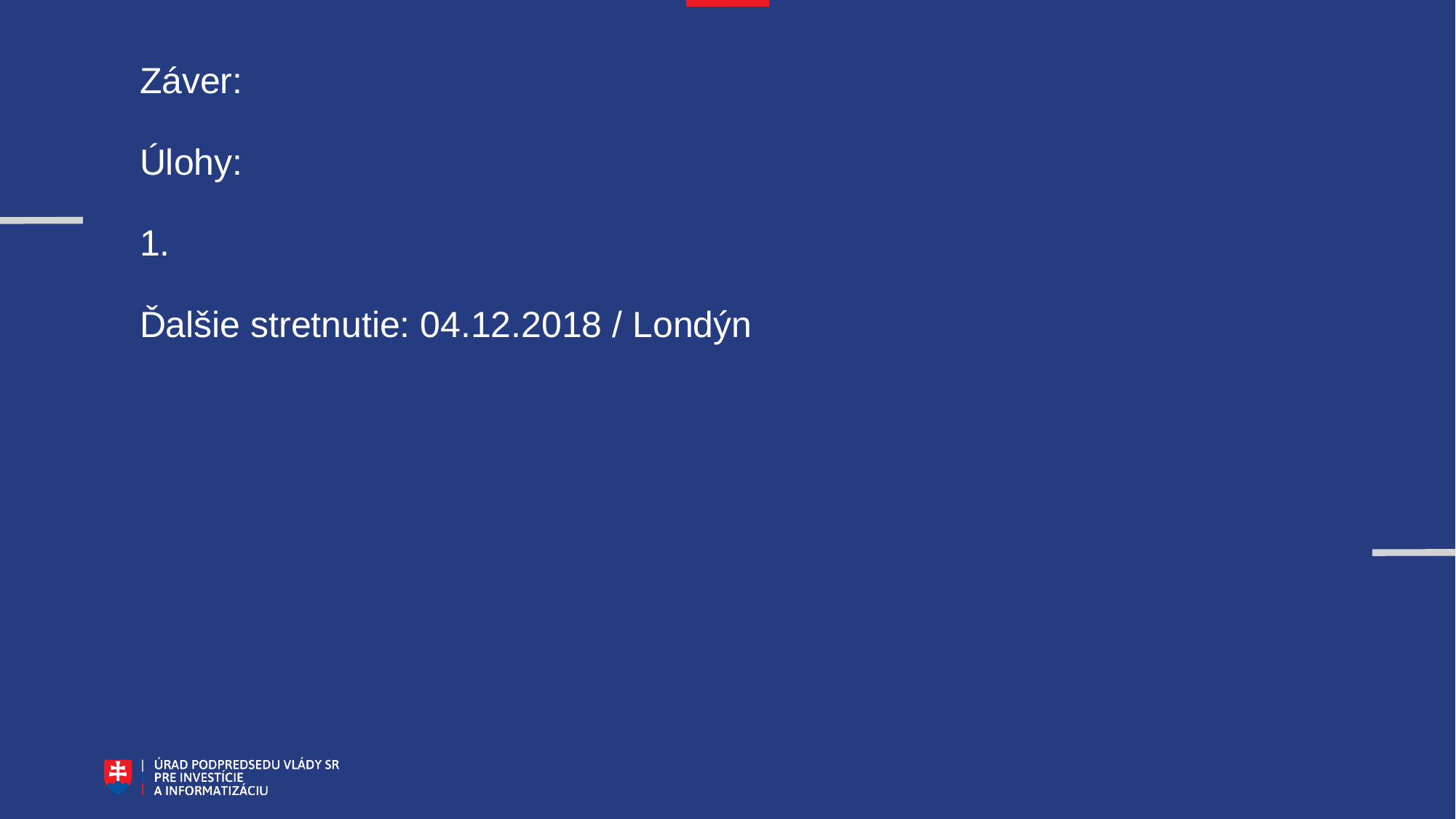

Záver:

Úlohy:

1.

Ďalšie stretnutie: 04.12.2018 / Londýn
Oblasť s najväčšou pridanou hodnotou:
DÁTA
Len krajina, ktorá dokonale pozná a efektívne riadi svoje dáta,
vie zjednodušiť život svojich občanov